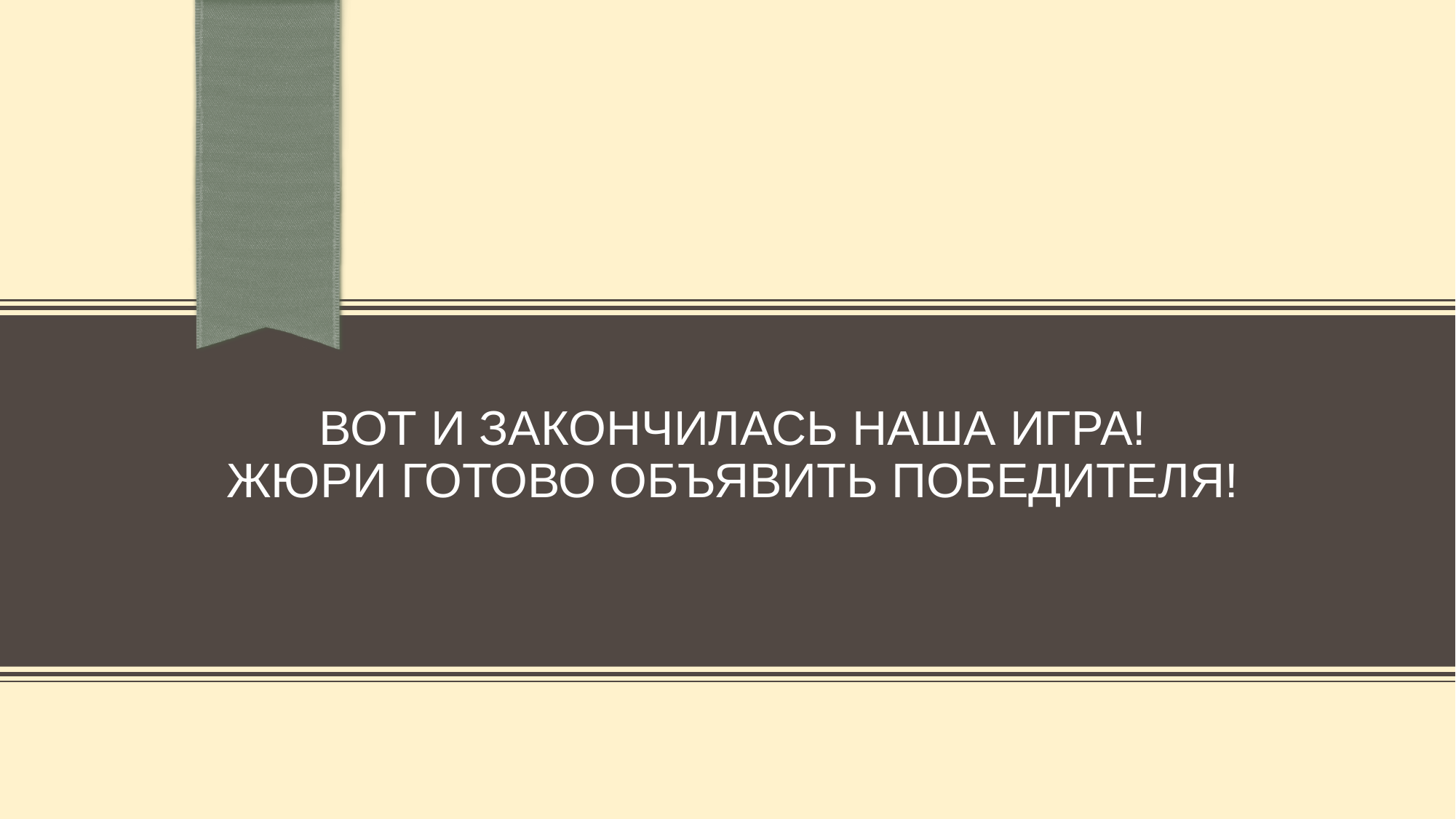

# Вот и закончилась наша игра! жюри готово объявить победителя!